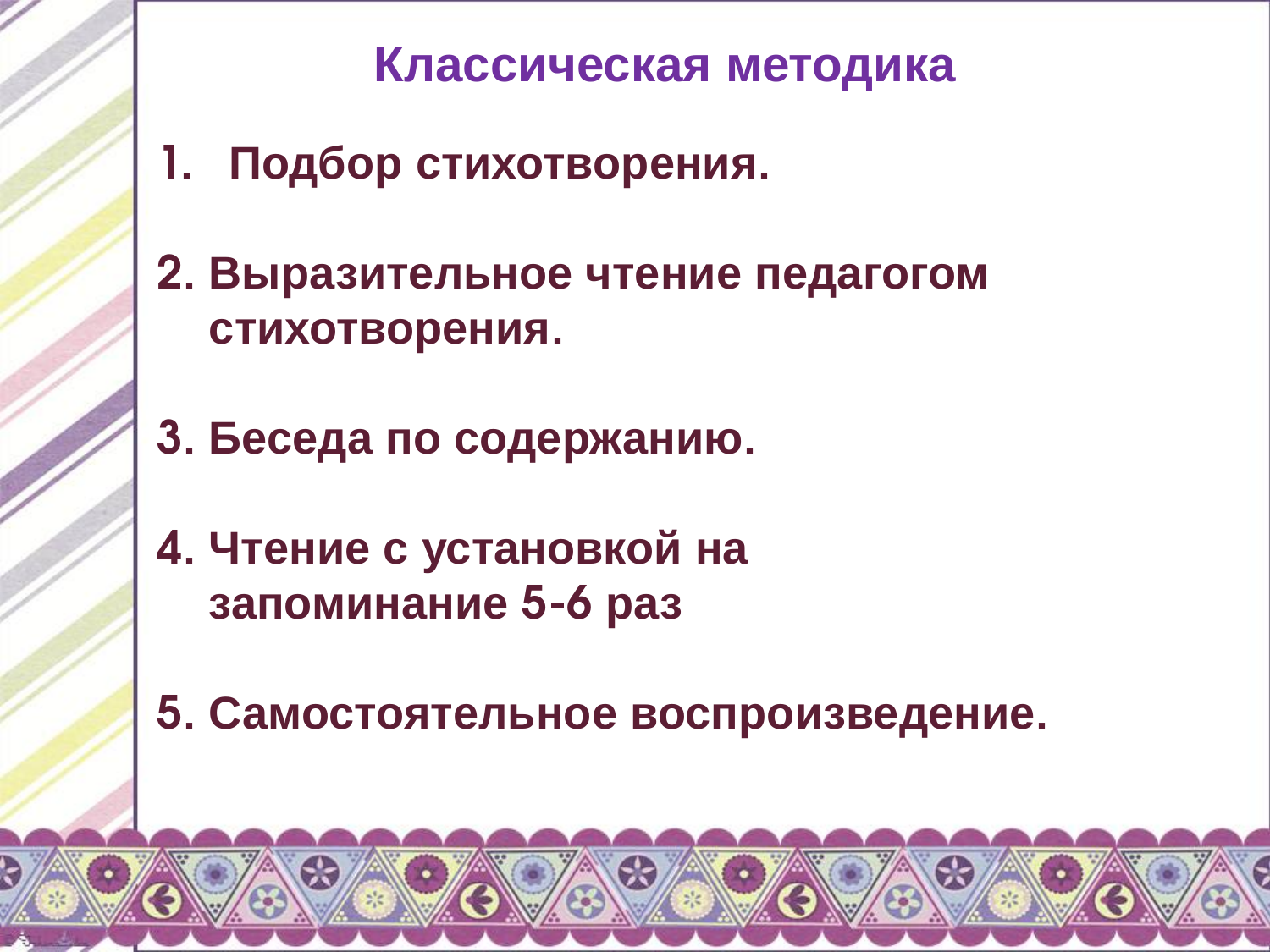

Классическая методика
Подбор стихотворения.

2. Выразительное чтение педагогом
    стихотворения.

3. Беседа по содержанию.

4. Чтение с установкой на
    запоминание 5-6 раз

5. Самостоятельное воспроизведение.